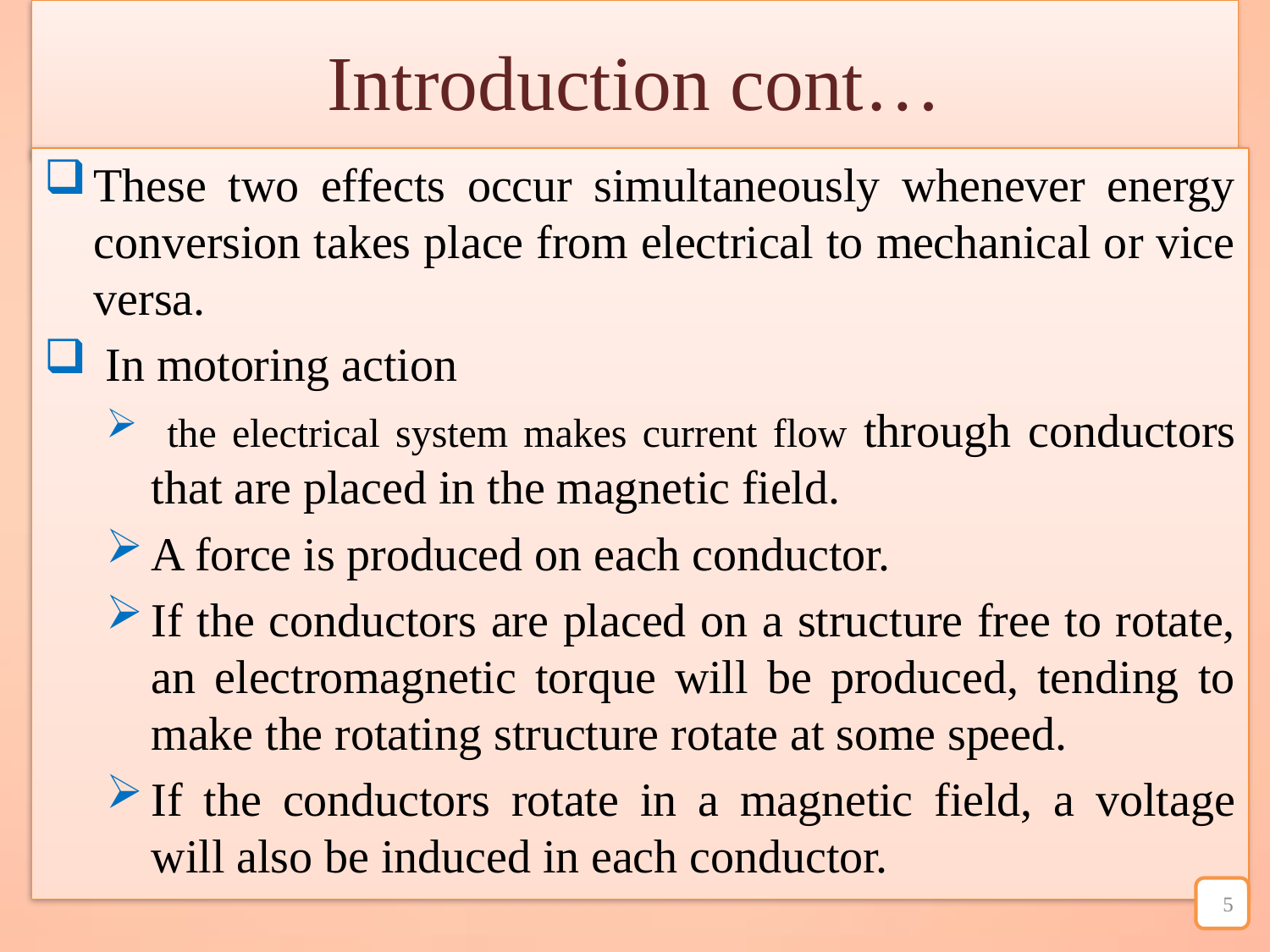

# Introduction cont…
These two effects occur simultaneously whenever energy conversion takes place from electrical to mechanical or vice versa.
 In motoring action
 the electrical system makes current flow through conductors that are placed in the magnetic field.
A force is produced on each conductor.
If the conductors are placed on a structure free to rotate, an electromagnetic torque will be produced, tending to make the rotating structure rotate at some speed.
If the conductors rotate in a magnetic field, a voltage will also be induced in each conductor.

5